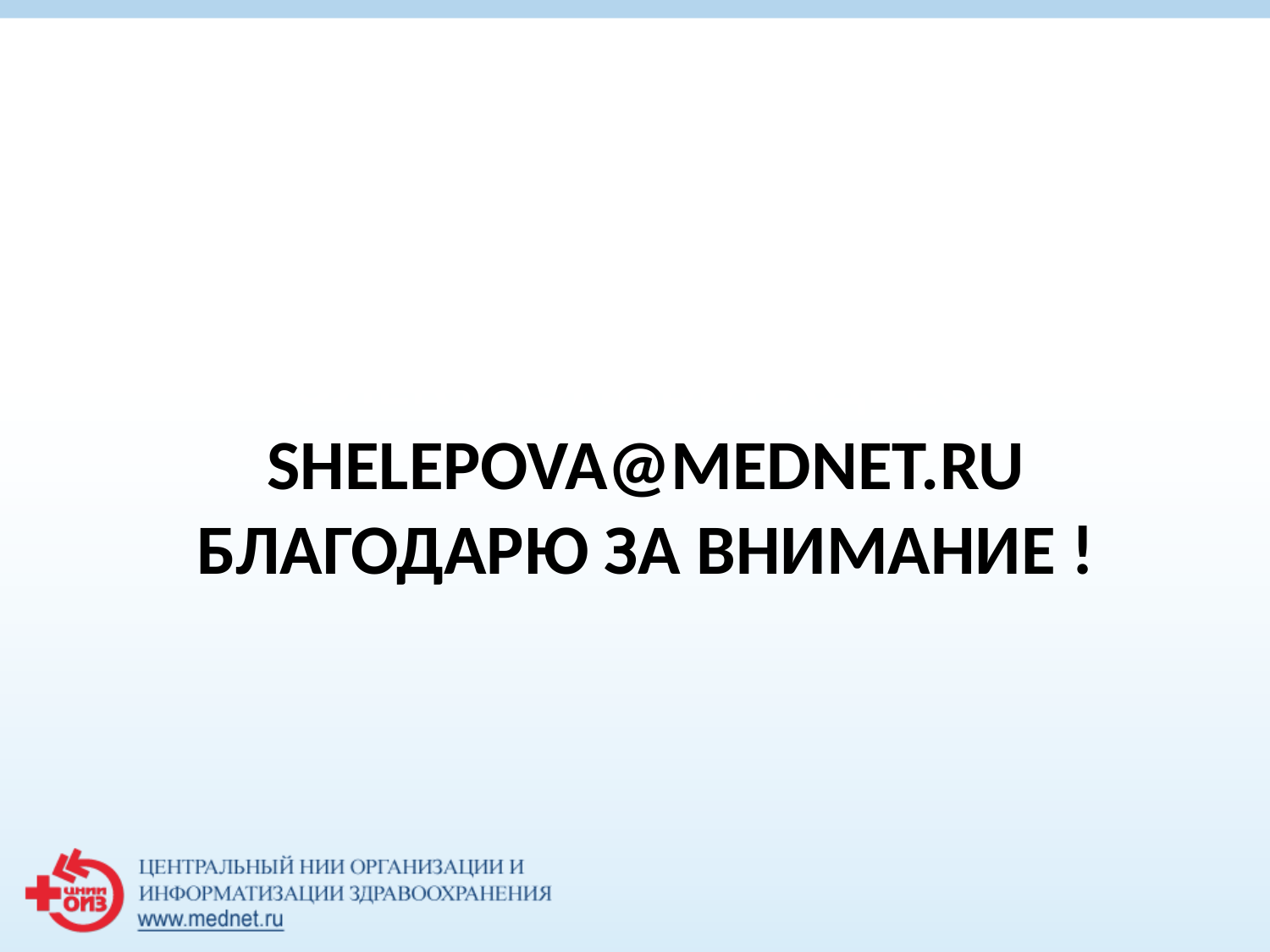

# Электронный адрес: shelepova@mednet.ru Благодарю за внимание !